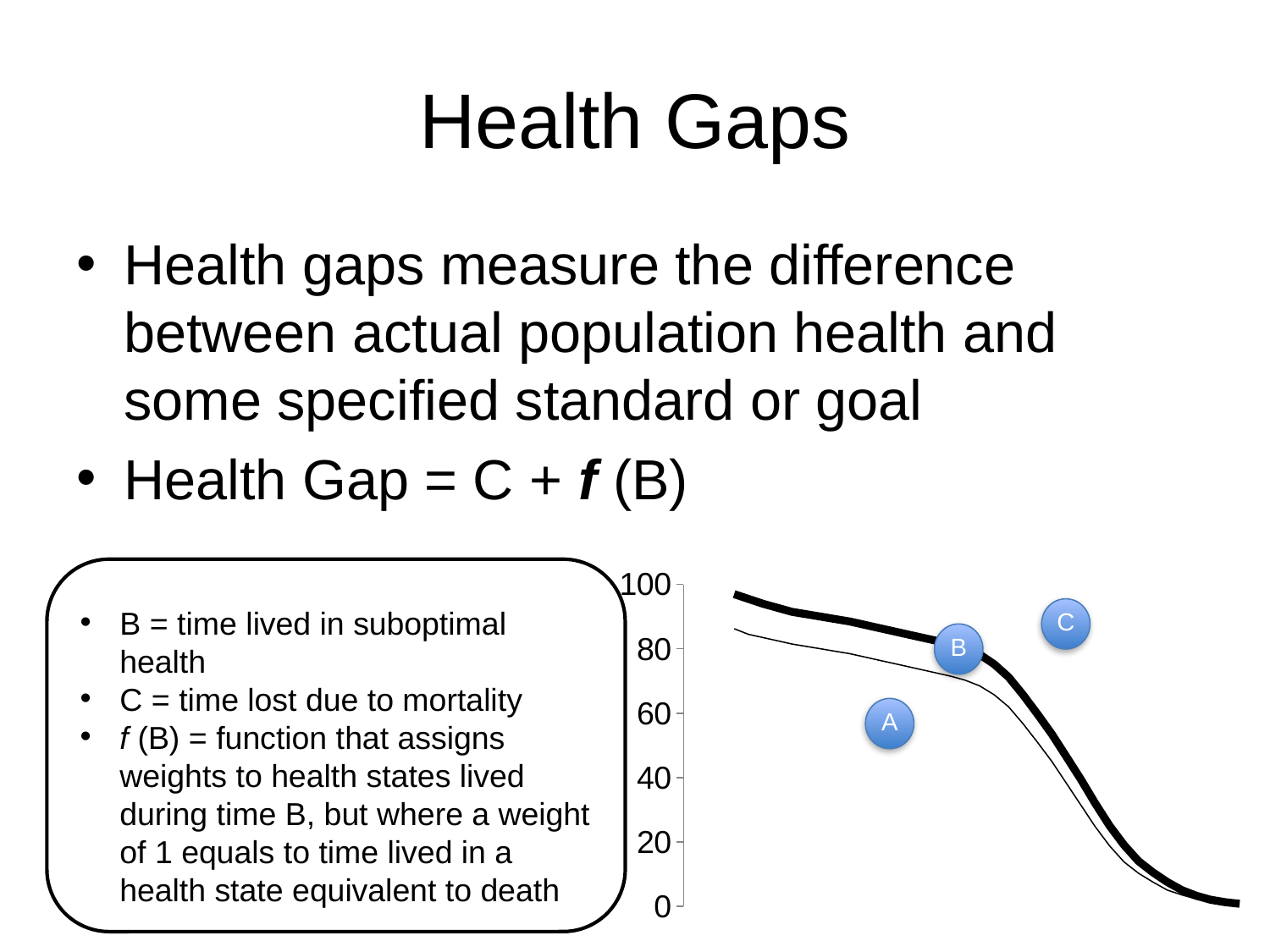

# Health Gaps
Health gaps measure the difference between actual population health and some specified standard or goal
Health Gap = C + f (B)
B = time lived in suboptimal health
C = time lost due to mortality
f (B) = function that assigns weights to health states lived during time B, but where a weight of 1 equals to time lived in a health state equivalent to death

### Chart

| Category | Series 1 | Series 2 |
|---|---|---|
| Category 1 | 99.0 | 90.0 |
| Category 2 | 98.0 | 86.0 |
| Category 3 | 96.0 | 85.0 |
| Category 4 | 95.0 | 84.0 |
C
B
A